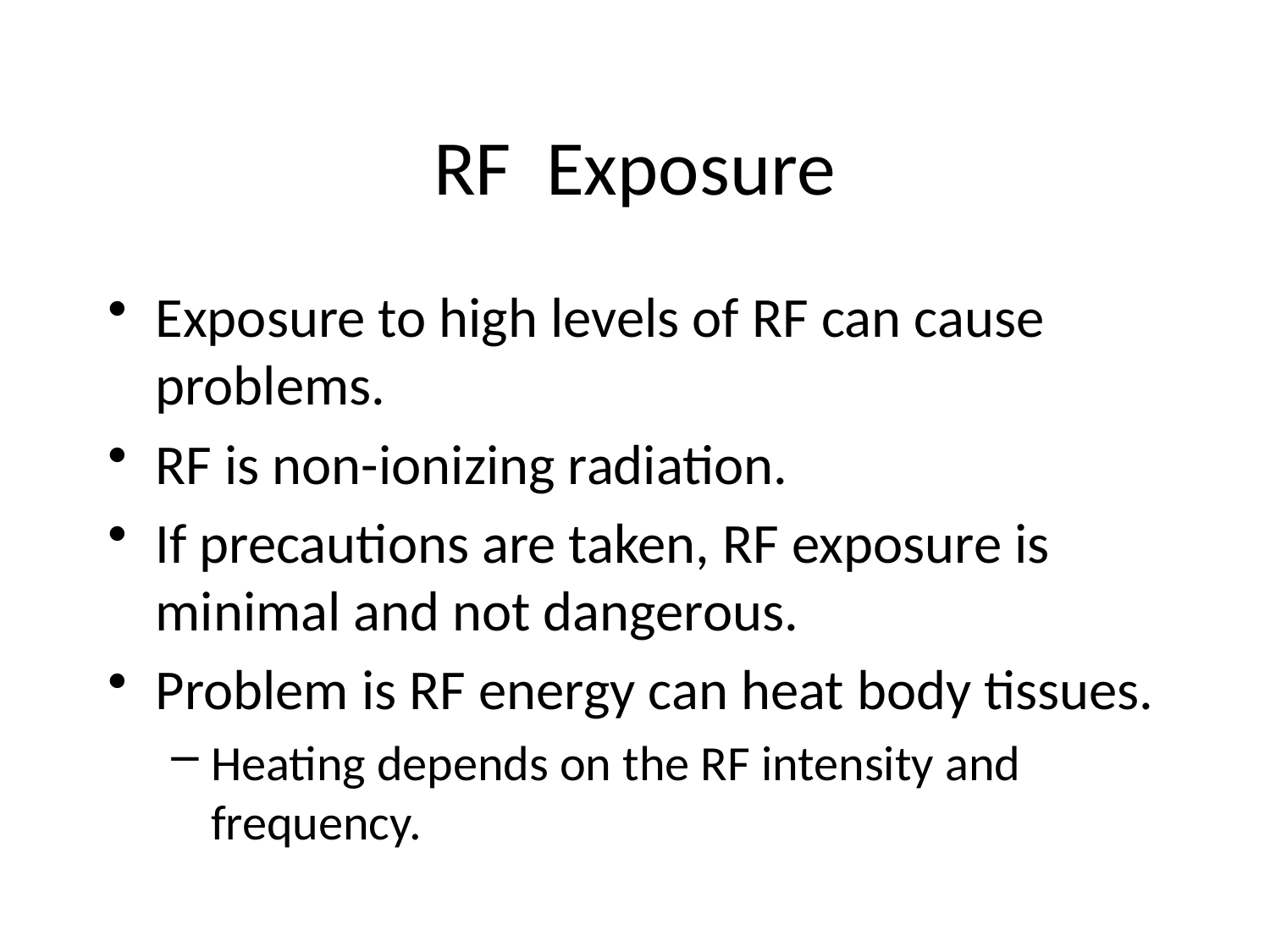

RF  Exposure
Exposure to high levels of RF can cause problems.
RF is non-ionizing radiation.
If precautions are taken, RF exposure is minimal and not dangerous.
Problem is RF energy can heat body tissues.
Heating depends on the RF intensity and frequency.